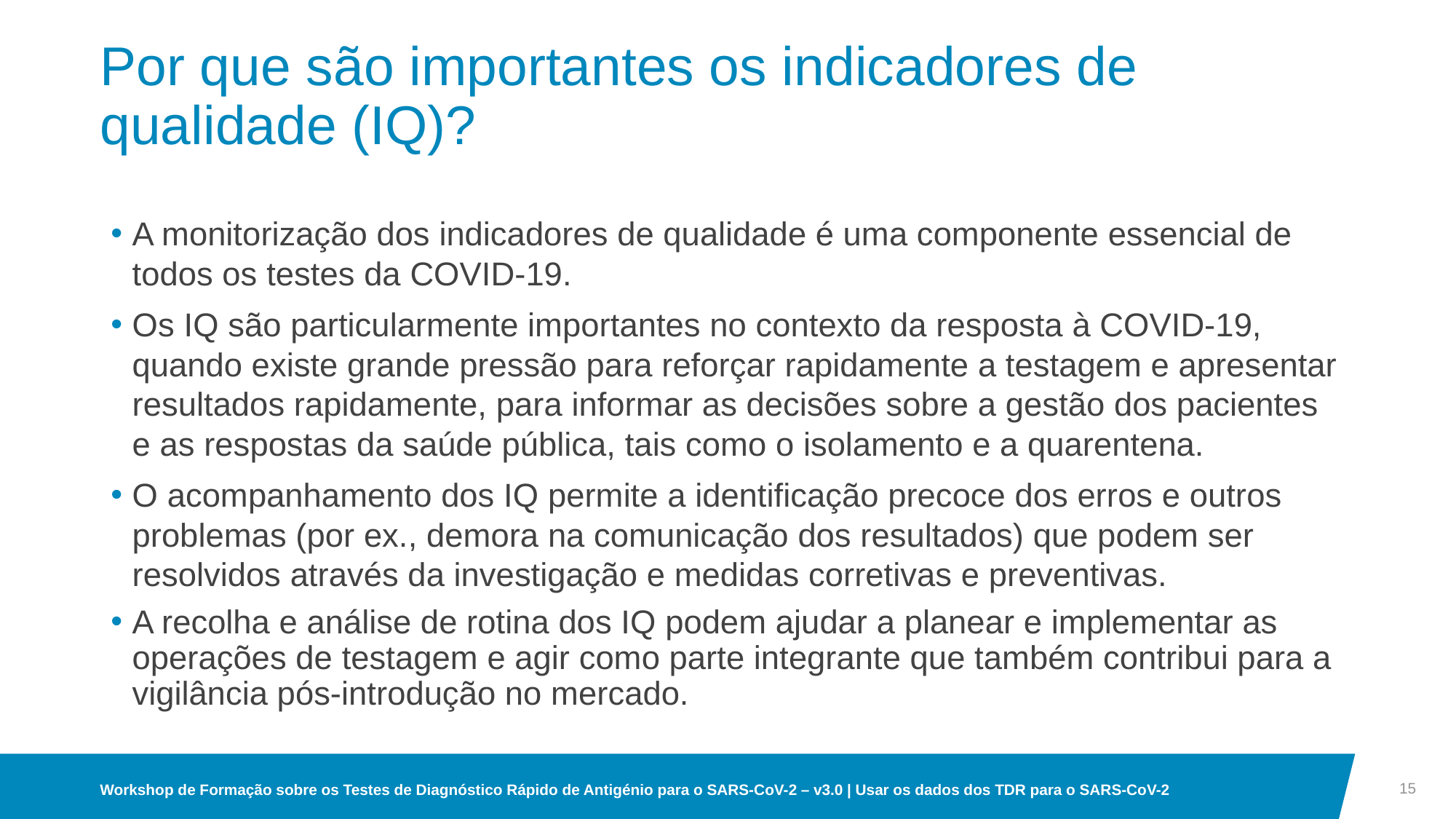

# Por que são importantes os indicadores de qualidade (IQ)?
A monitorização dos indicadores de qualidade é uma componente essencial de todos os testes da COVID-19.
Os IQ são particularmente importantes no contexto da resposta à COVID-19, quando existe grande pressão para reforçar rapidamente a testagem e apresentar resultados rapidamente, para informar as decisões sobre a gestão dos pacientes e as respostas da saúde pública, tais como o isolamento e a quarentena.
O acompanhamento dos IQ permite a identificação precoce dos erros e outros problemas (por ex., demora na comunicação dos resultados) que podem ser resolvidos através da investigação e medidas corretivas e preventivas.
A recolha e análise de rotina dos IQ podem ajudar a planear e implementar as operações de testagem e agir como parte integrante que também contribui para a vigilância pós-introdução no mercado.

15
Workshop de Formação sobre os Testes de Diagnóstico Rápido de Antigénio para o SARS-CoV-2 – v3.0 | Usar os dados dos TDR para o SARS-CoV-2